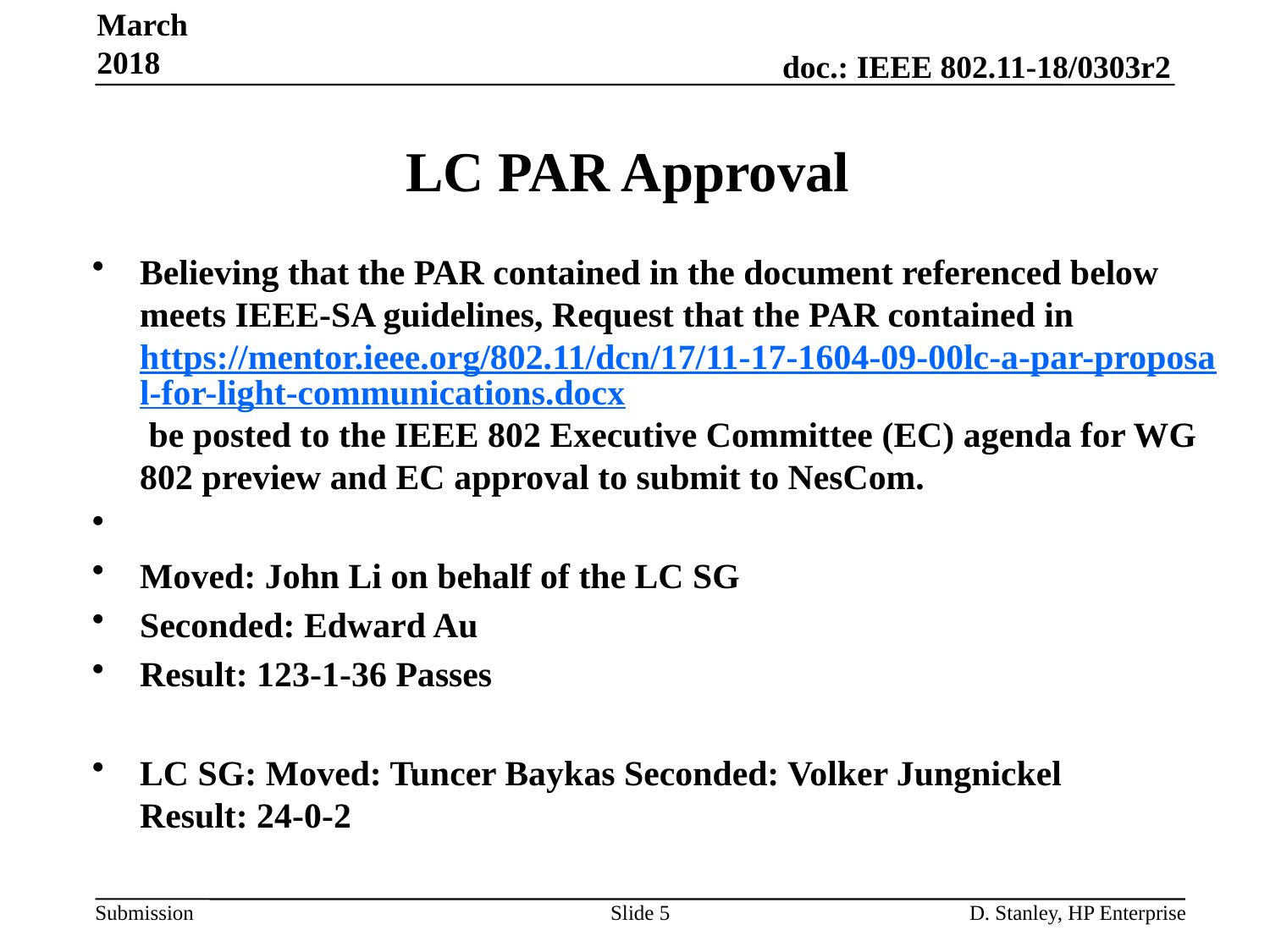

March 2018
# LC PAR Approval

Believing that the PAR contained in the document referenced below meets IEEE-SA guidelines, Request that the PAR contained in https://mentor.ieee.org/802.11/dcn/17/11-17-1604-09-00lc-a-par-proposal-for-light-communications.docx be posted to the IEEE 802 Executive Committee (EC) agenda for WG 802 preview and EC approval to submit to NesCom.

Moved: John Li on behalf of the LC SG
Seconded: Edward Au
Result: 123-1-36 Passes

LC SG: Moved: Tuncer Baykas Seconded: Volker Jungnickel
Result: 24-0-2

Slide 5
D. Stanley, HP Enterprise